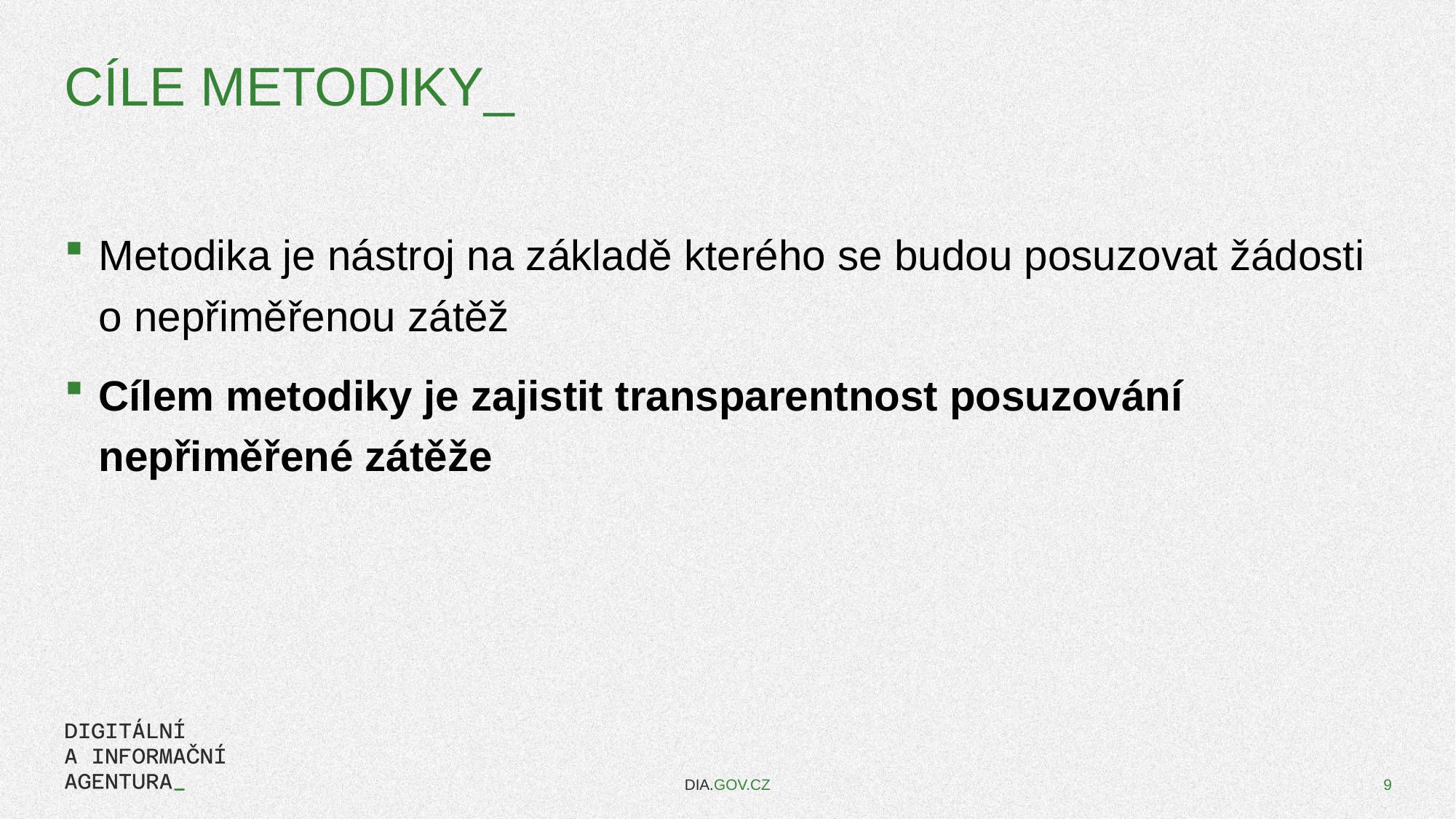

# Cíle metodiky_
Metodika je nástroj na základě kterého se budou posuzovat žádosti o nepřiměřenou zátěž
Cílem metodiky je zajistit transparentnost posuzování nepřiměřené zátěže

DIA.GOV.CZ
9